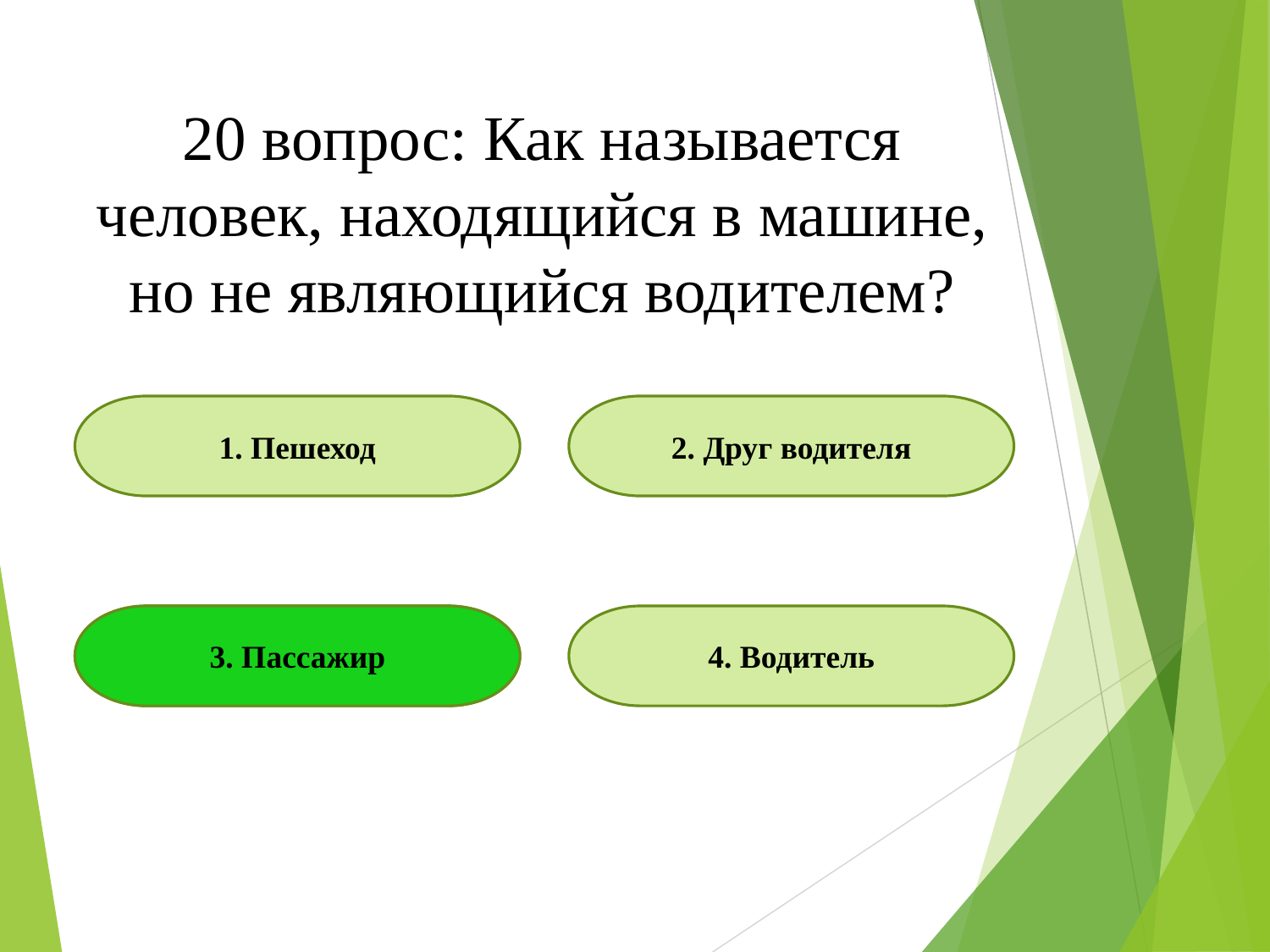

20 вопрос: Как называется человек, находящийся в машине, но не являющийся водителем?
1. Пешеход
2. Друг водителя
3. Пассажир
3. Пассажир
4. Водитель